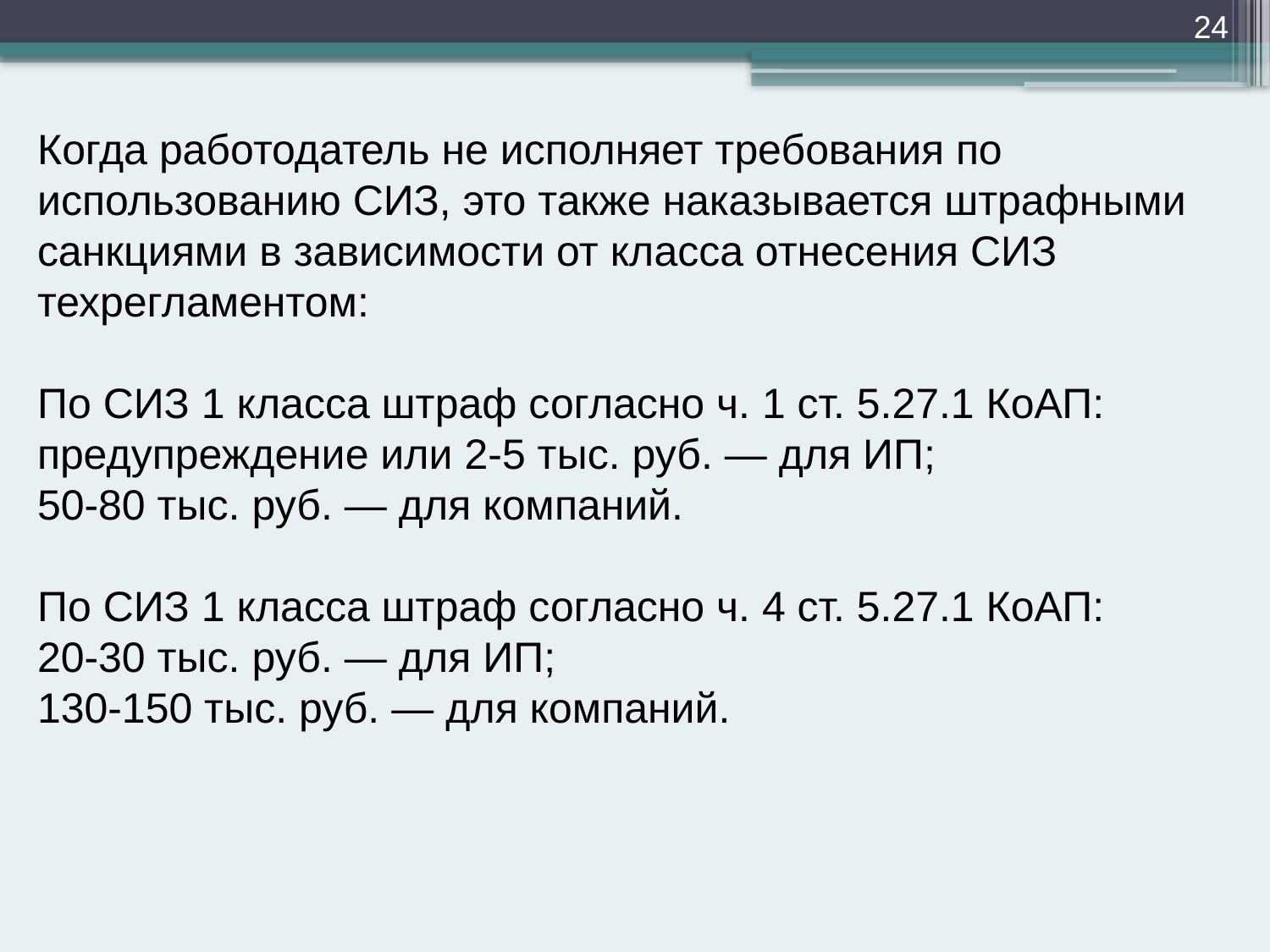

24
Когда работодатель не исполняет требования по использованию СИЗ, это также наказывается штрафными санкциями в зависимости от класса отнесения СИЗ техрегламентом:

По СИЗ 1 класса штраф согласно ч. 1 ст. 5.27.1 КоАП:
предупреждение или 2-5 тыс. руб. — для ИП;
50-80 тыс. руб. — для компаний.

По СИЗ 1 класса штраф согласно ч. 4 ст. 5.27.1 КоАП:
20-30 тыс. руб. — для ИП;
130-150 тыс. руб. — для компаний.